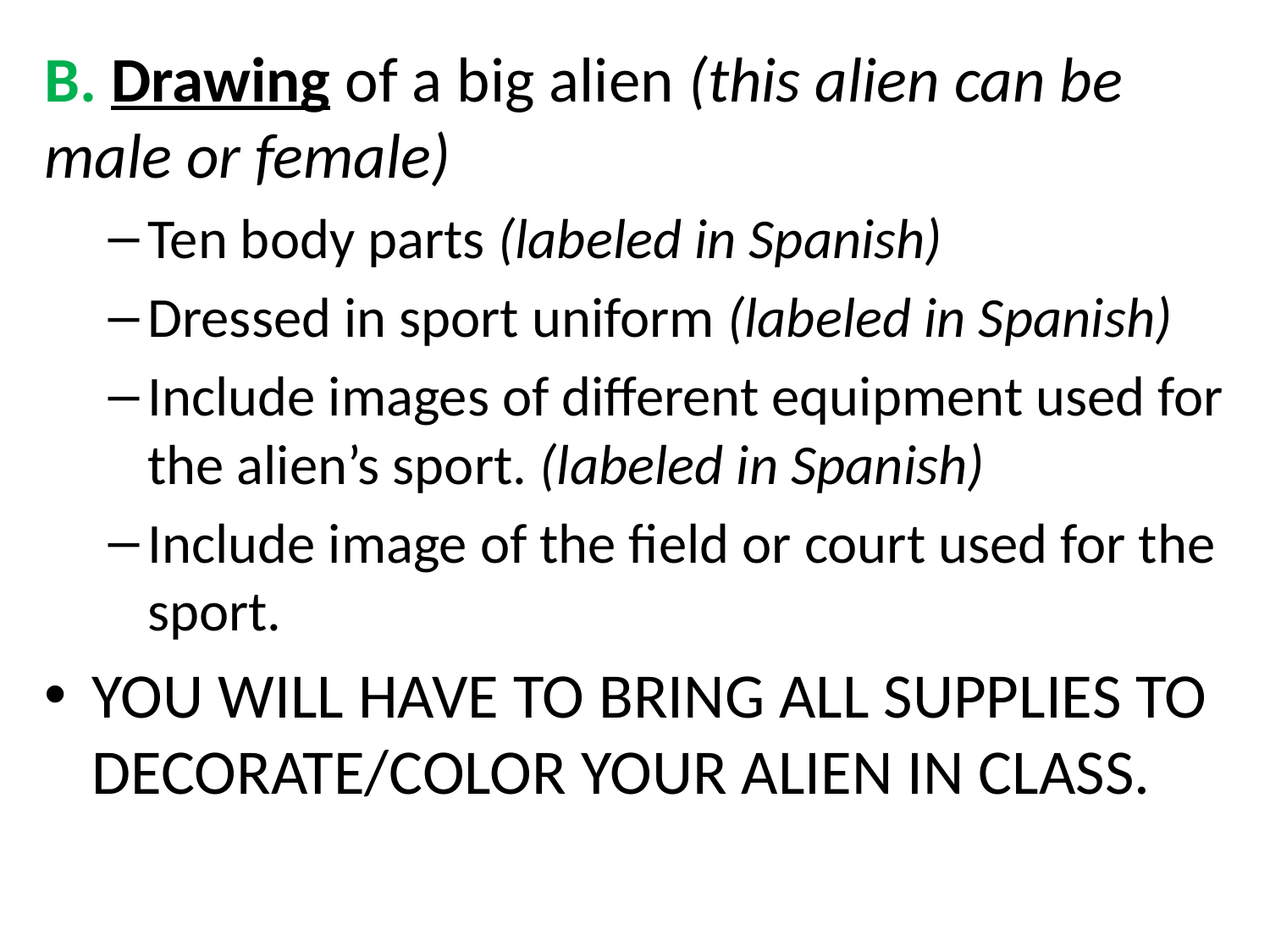

B. Drawing of a big alien (this alien can be male or female)
Ten body parts (labeled in Spanish)
Dressed in sport uniform (labeled in Spanish)
Include images of different equipment used for the alien’s sport. (labeled in Spanish)
Include image of the field or court used for the sport.
YOU WILL HAVE TO BRING ALL SUPPLIES TO DECORATE/COLOR YOUR ALIEN IN CLASS.